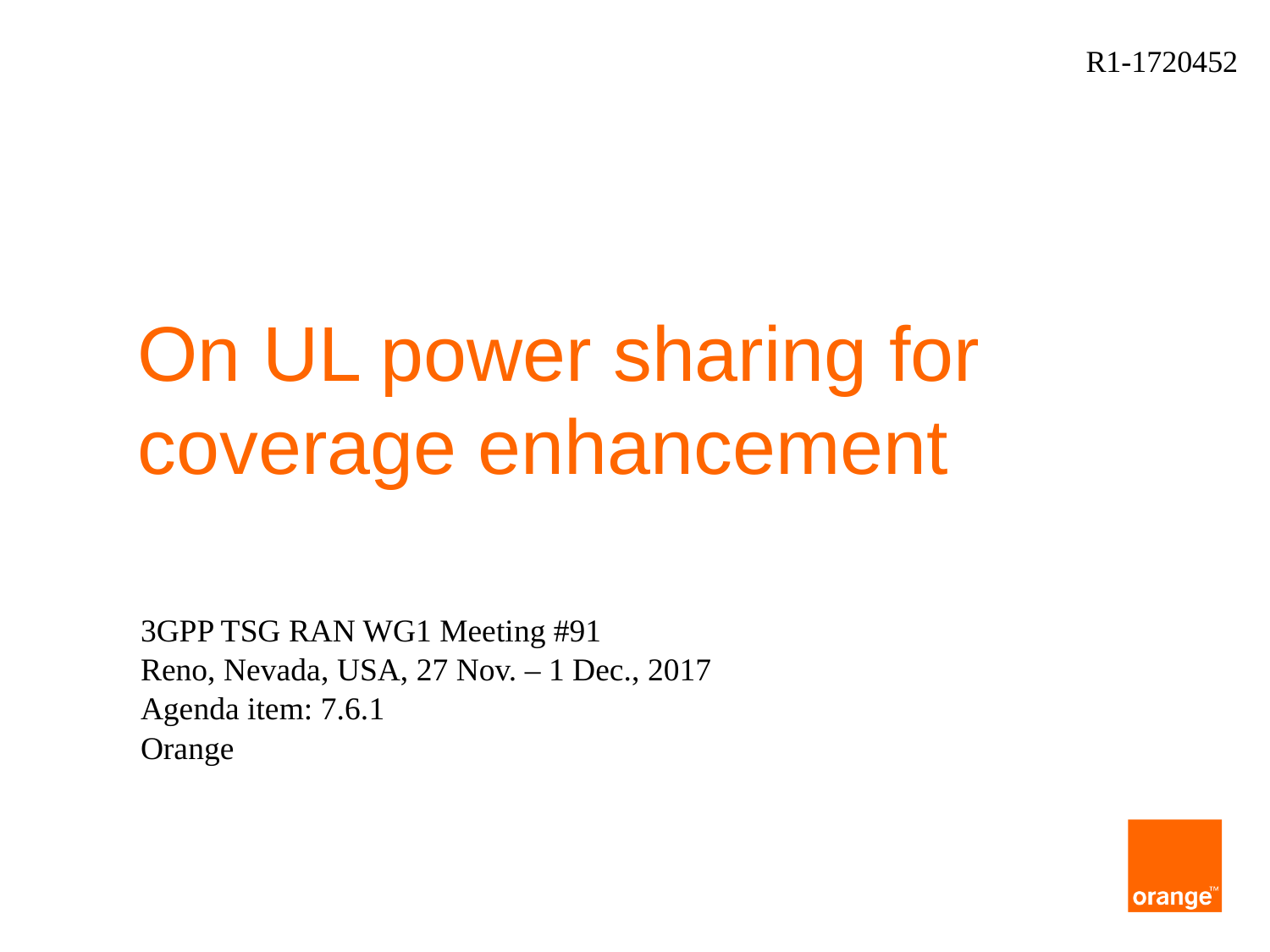

R1-1720452

# On UL power sharing for coverage enhancement
3GPP TSG RAN WG1 Meeting #91
Reno, Nevada, USA, 27 Nov. – 1 Dec., 2017
Agenda item: 7.6.1
Orange